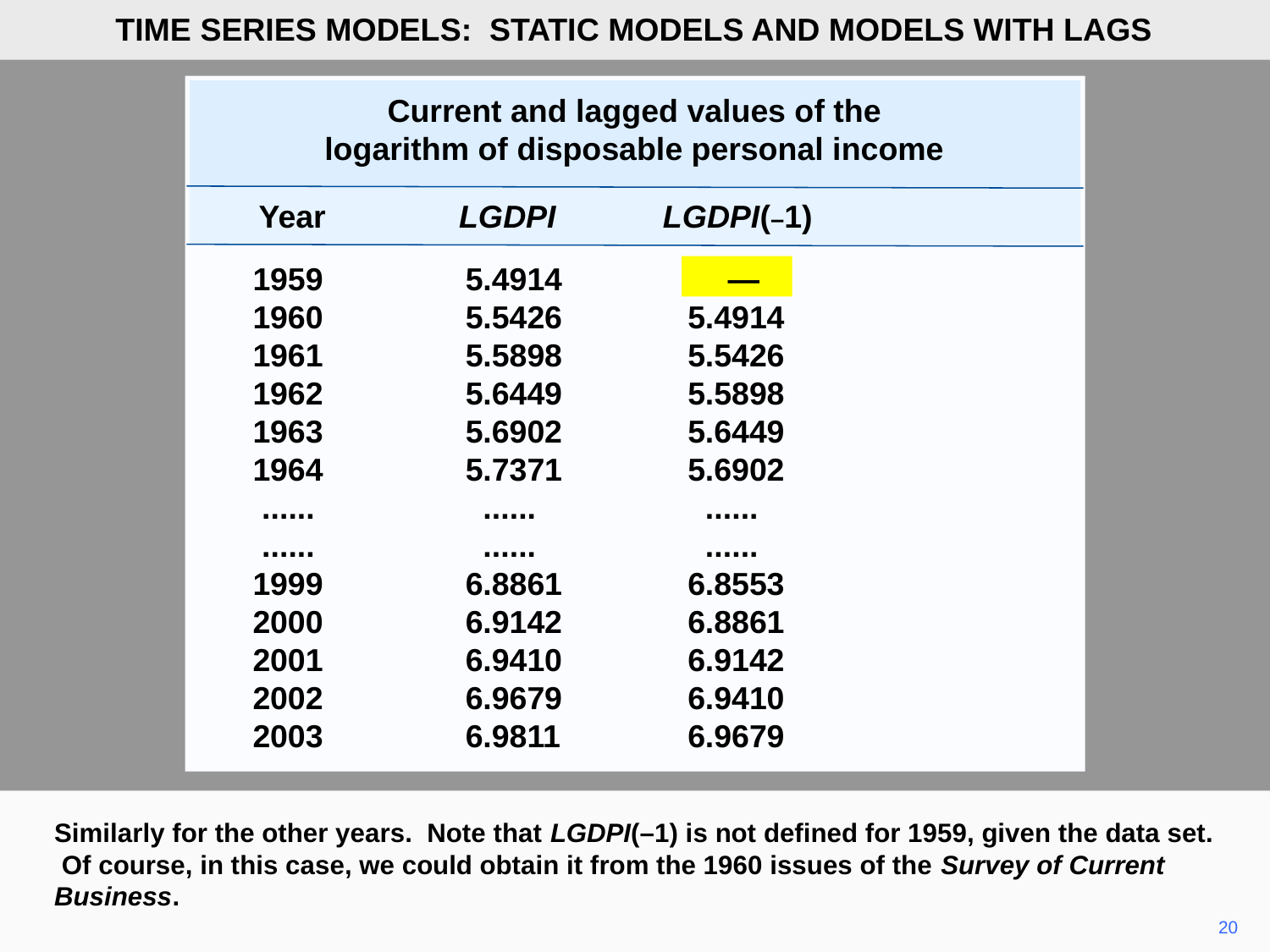

TIME SERIES MODELS:  STATIC MODELS AND MODELS WITH LAGS

Current and lagged values of the
logarithm of disposable personal income

                       Year               LGDPI            LGDPI(–1)

	1959	5.4914	—
	1960	5.5426	5.4914
	1961	5.5898	5.5426
	1962	5.6449	5.5898
	1963	5.6902	5.6449
	1964	5.7371	5.6902
	 ......	 ......	 ......
	 ......	 ......	 ......
	1999	6.8861	6.8553
	2000	6.9142	6.8861
	2001	6.9410	6.9142
	2002	6.9679	6.9410
	2003	6.9811	6.9679

Similarly for the other years.  Note that LGDPI(–1) is not defined for 1959, given the data set.  Of course, in this case, we could obtain it from the 1960 issues of the Survey of Current Business.
20